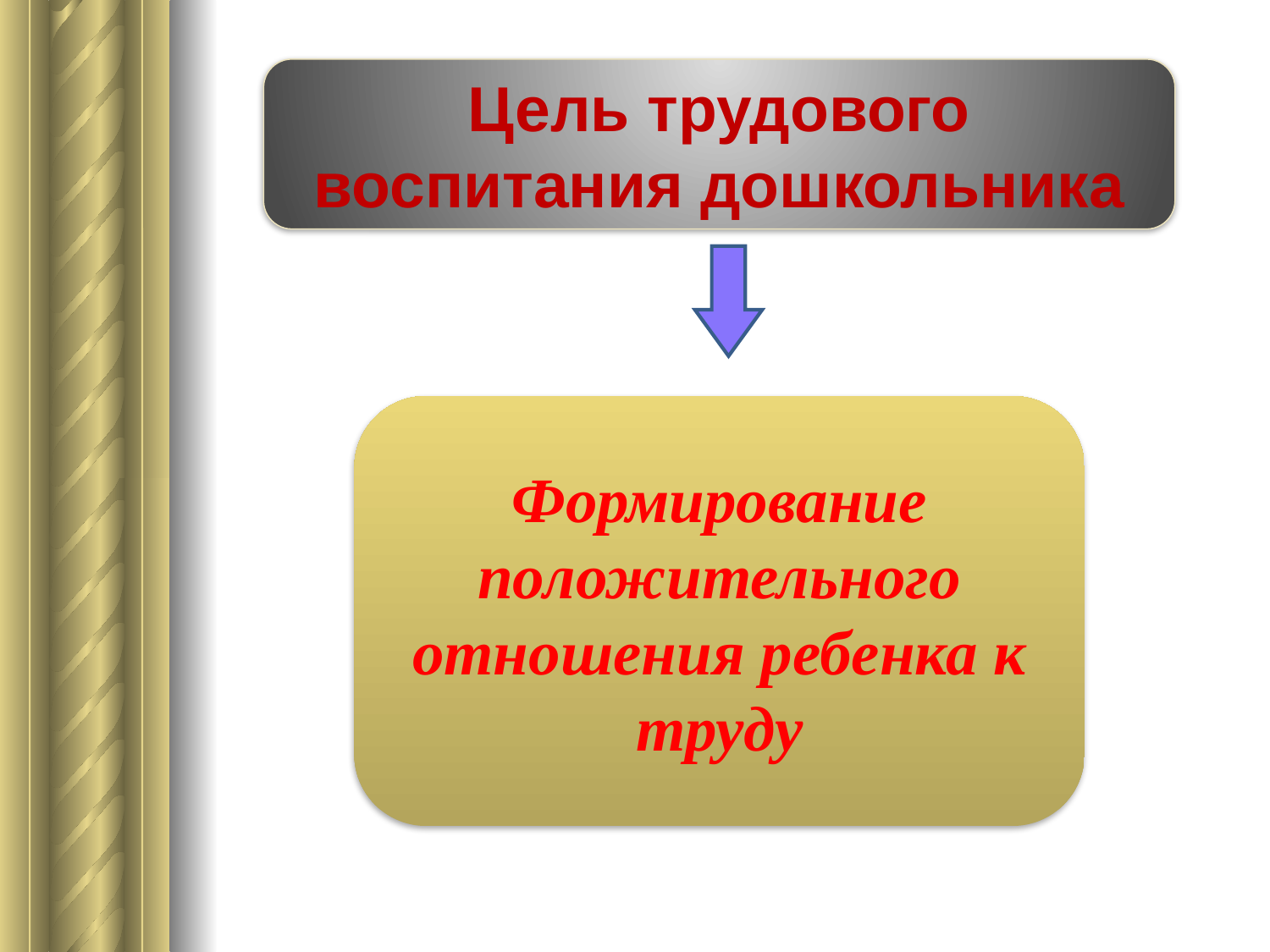

Цель трудового воспитания дошкольника

Формирование положительного отношения ребенка к труду